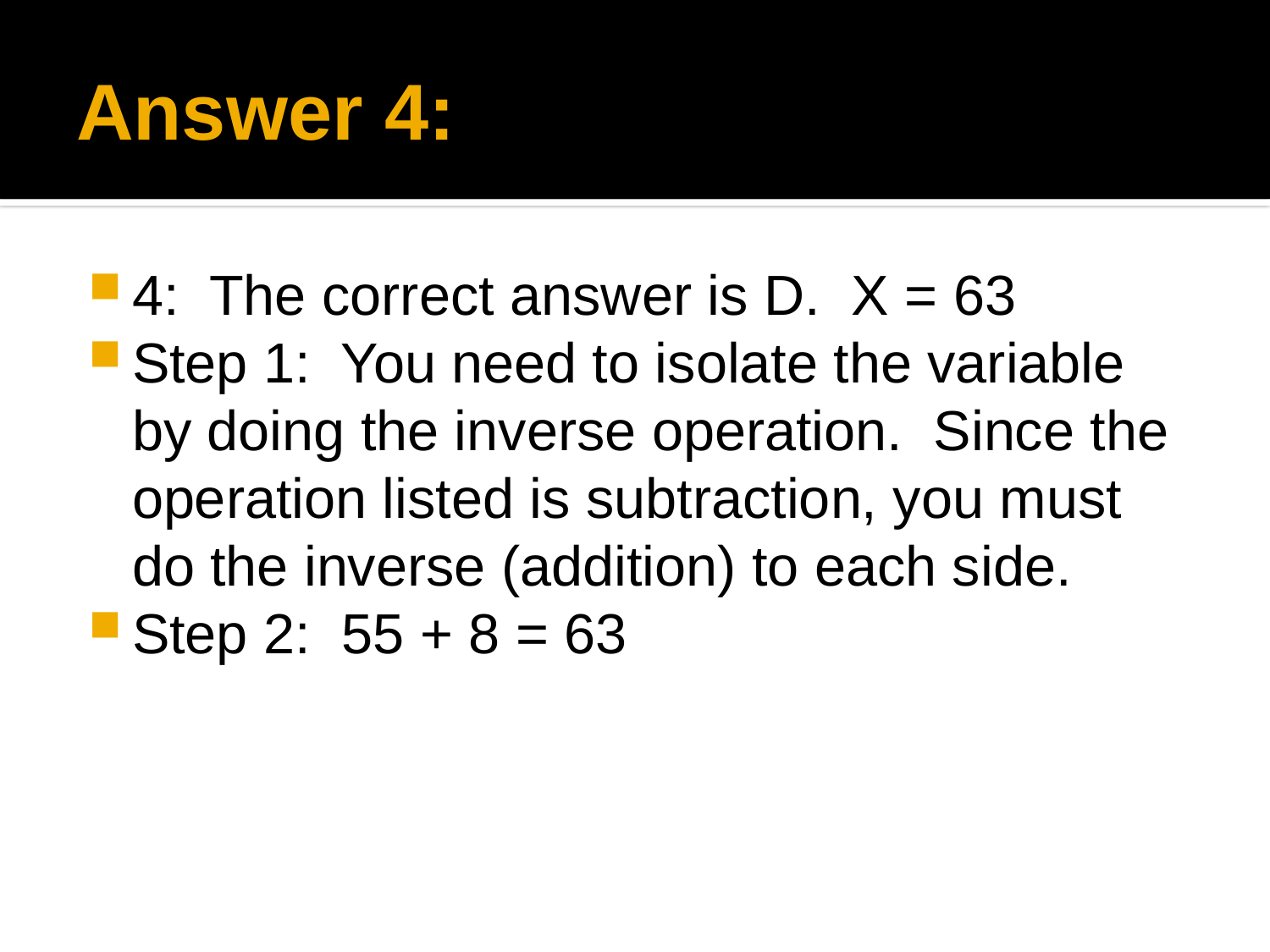

# Answer 4:
4:  The correct answer is D.  X = 63
Step 1:  You need to isolate the variable by doing the inverse operation.  Since the operation listed is subtraction, you must do the inverse (addition) to each side.
Step 2:  55 + 8 = 63